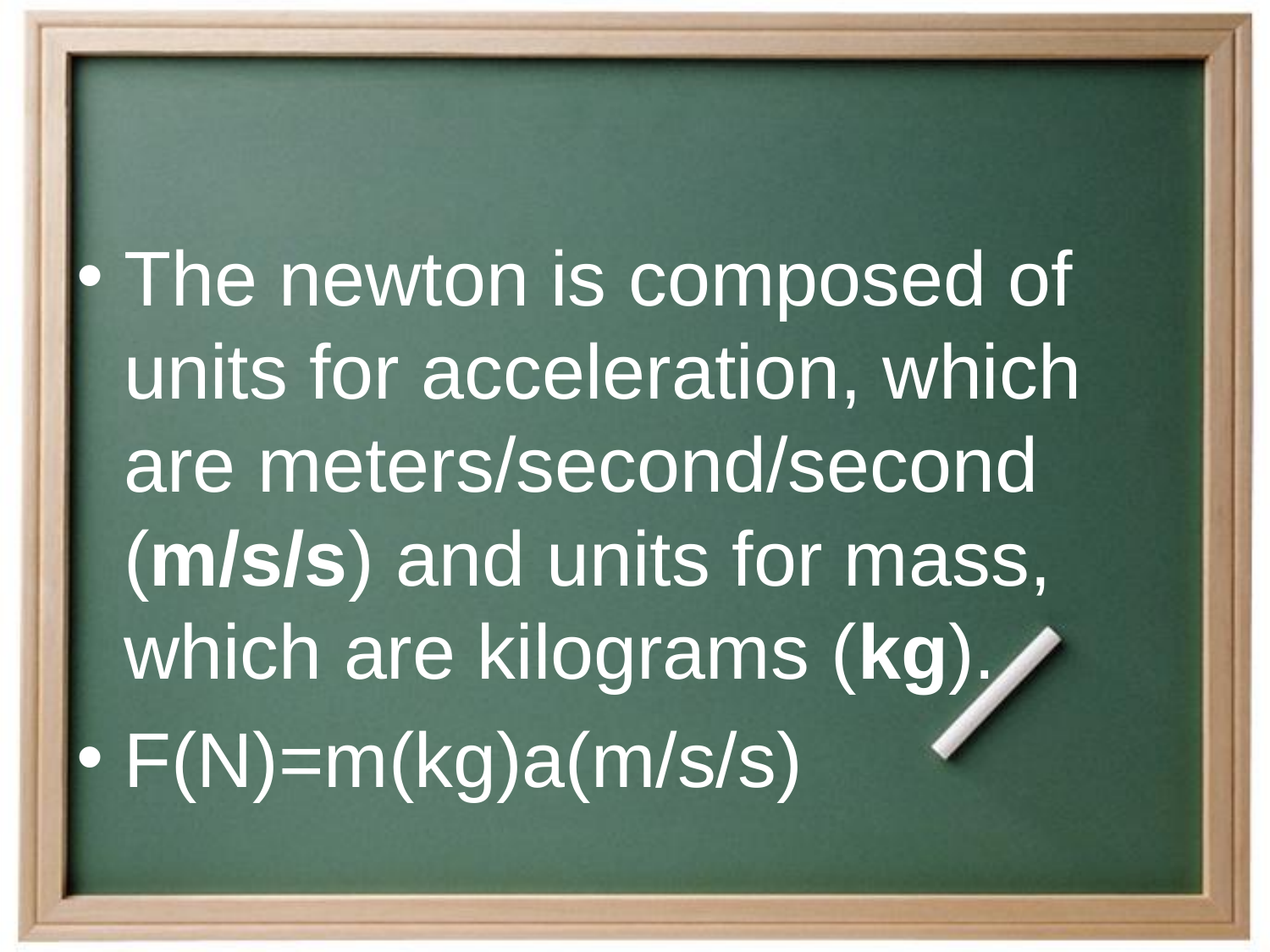

#
The newton is composed of units for acceleration, which are meters/second/second (m/s/s) and units for mass, which are kilograms (kg).
F(N)=m(kg)a(m/s/s)